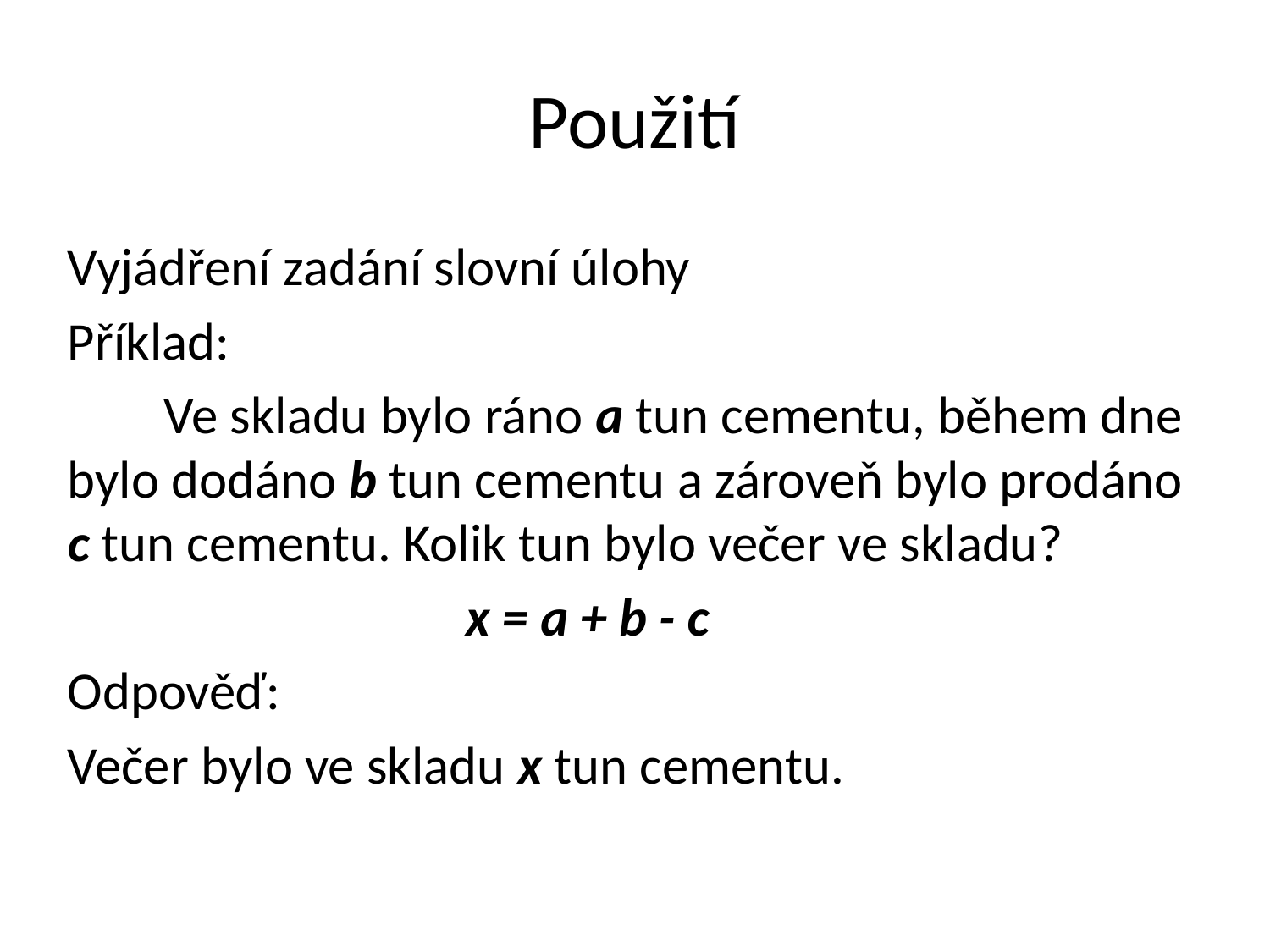

# Použití
Vyjádření zadání slovní úlohy
Příklad:
        Ve skladu bylo ráno a tun cementu, během dne bylo dodáno b tun cementu a zároveň bylo prodáno c tun cementu. Kolik tun bylo večer ve skladu?
                                 x = a + b - c
Odpověď:
Večer bylo ve skladu x tun cementu.